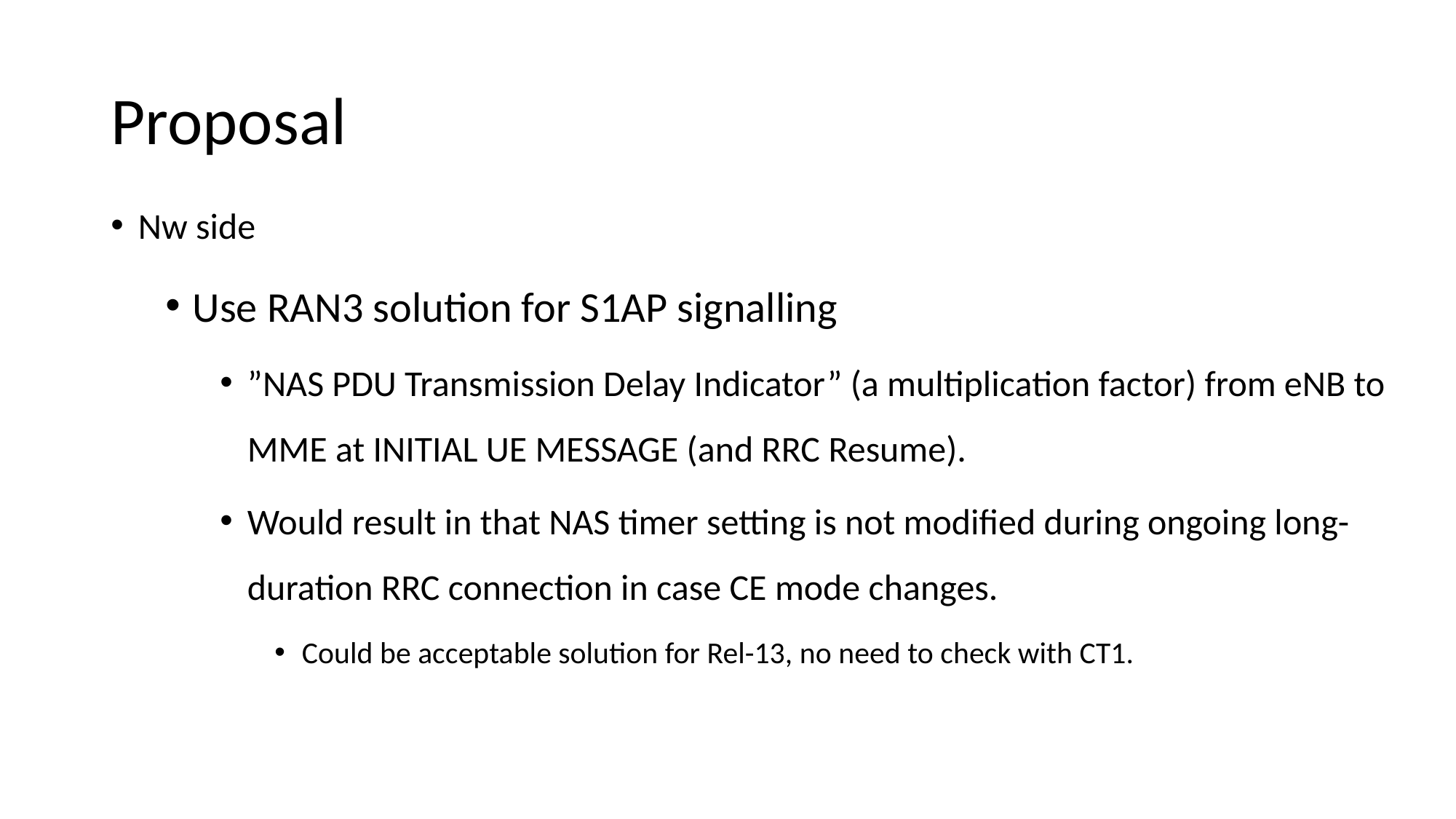

# Proposal
Nw side
Use RAN3 solution for S1AP signalling
”NAS PDU Transmission Delay Indicator” (a multiplication factor) from eNB to MME at INITIAL UE MESSAGE (and RRC Resume).
Would result in that NAS timer setting is not modified during ongoing long-duration RRC connection in case CE mode changes.
Could be acceptable solution for Rel-13, no need to check with CT1.